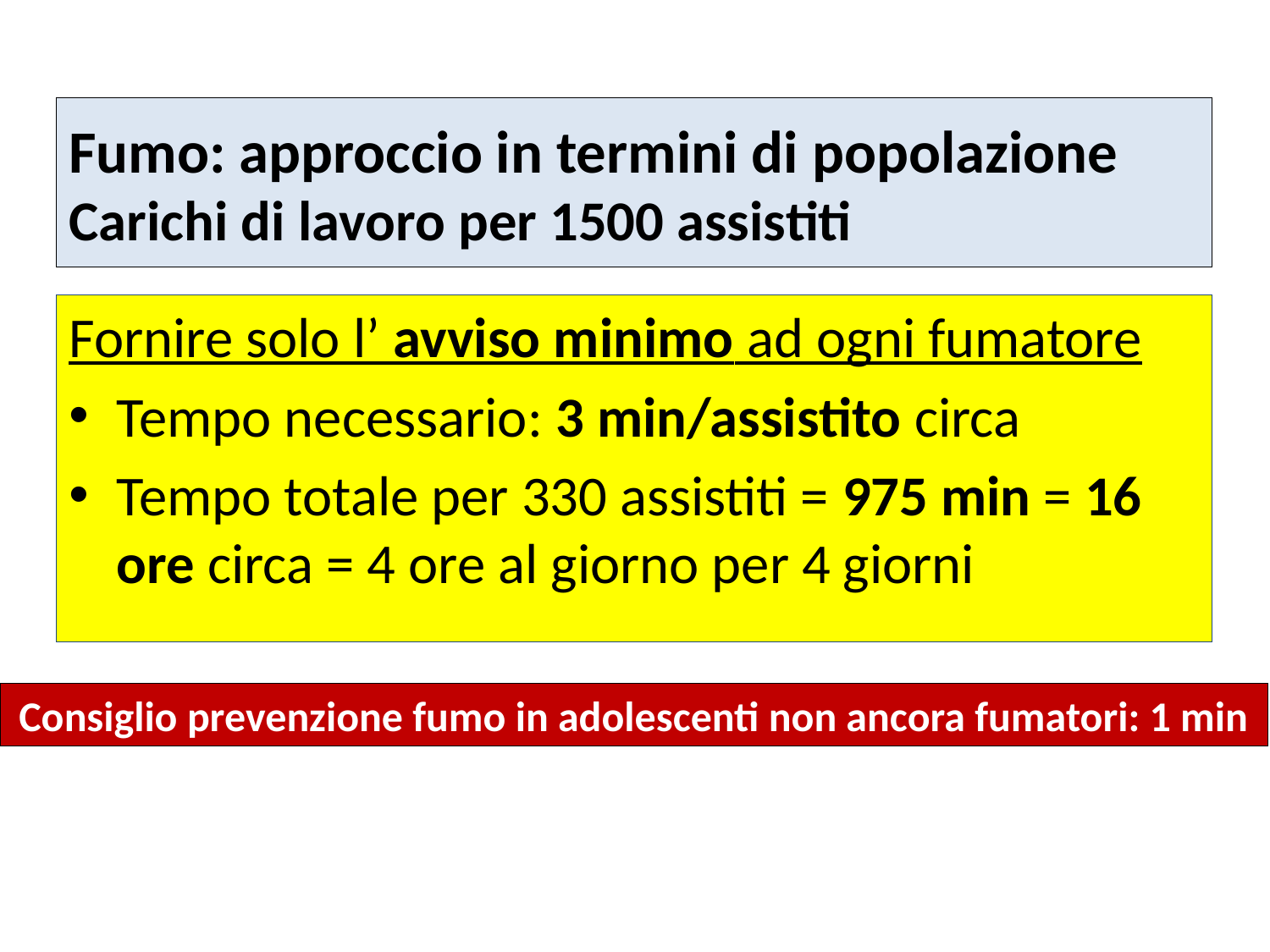

# Fumo: approccio in termini di popolazione Carichi di lavoro per 1500 assistiti
Fornire solo l’ avviso minimo ad ogni fumatore
Tempo necessario: 3 min/assistito circa
Tempo totale per 330 assistiti = 975 min = 16 ore circa = 4 ore al giorno per 4 giorni
Consiglio prevenzione fumo in adolescenti non ancora fumatori: 1 min